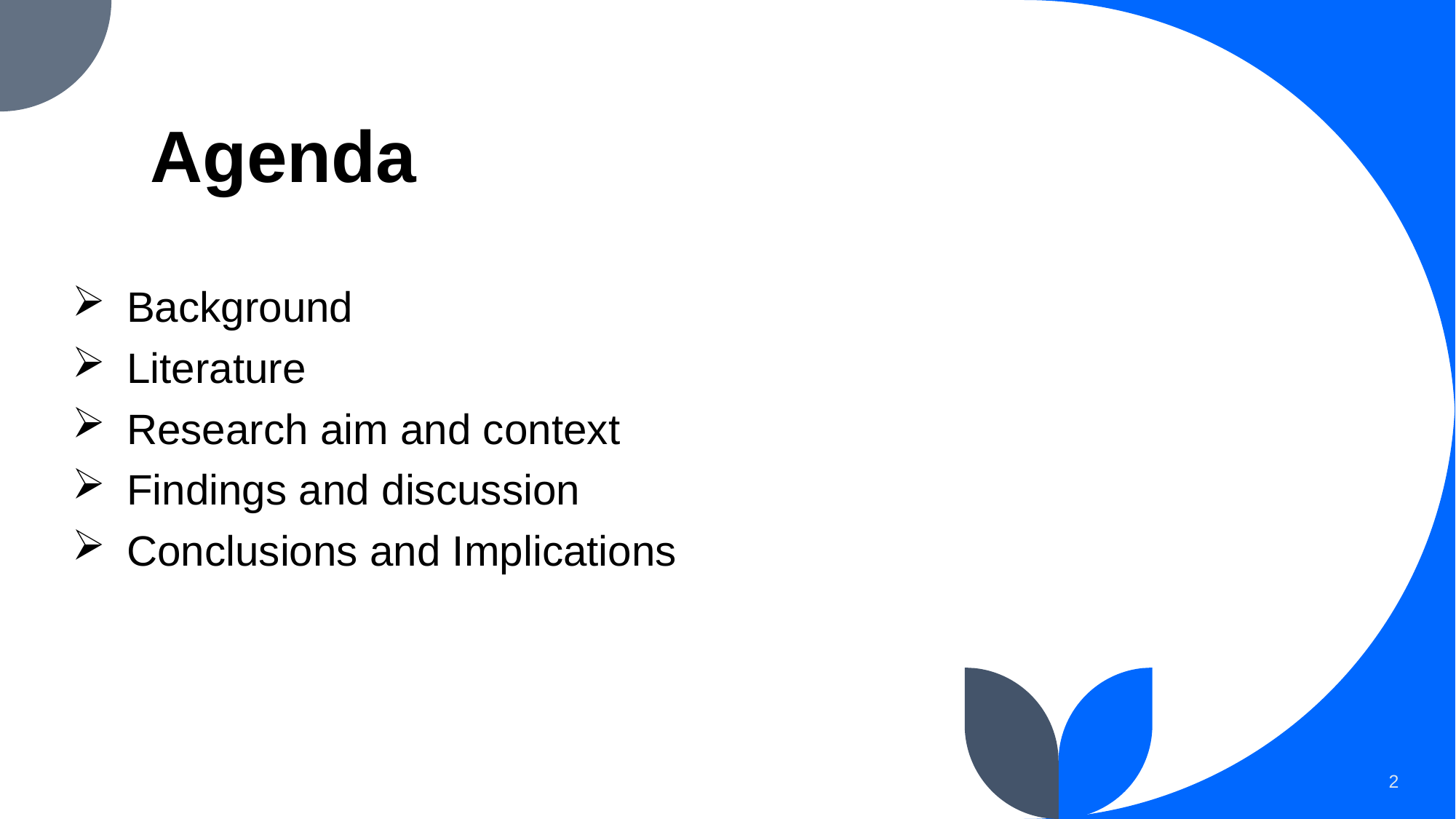

# Agenda
Background
Literature
Research aim and context
Findings and discussion
Conclusions and Implications

2